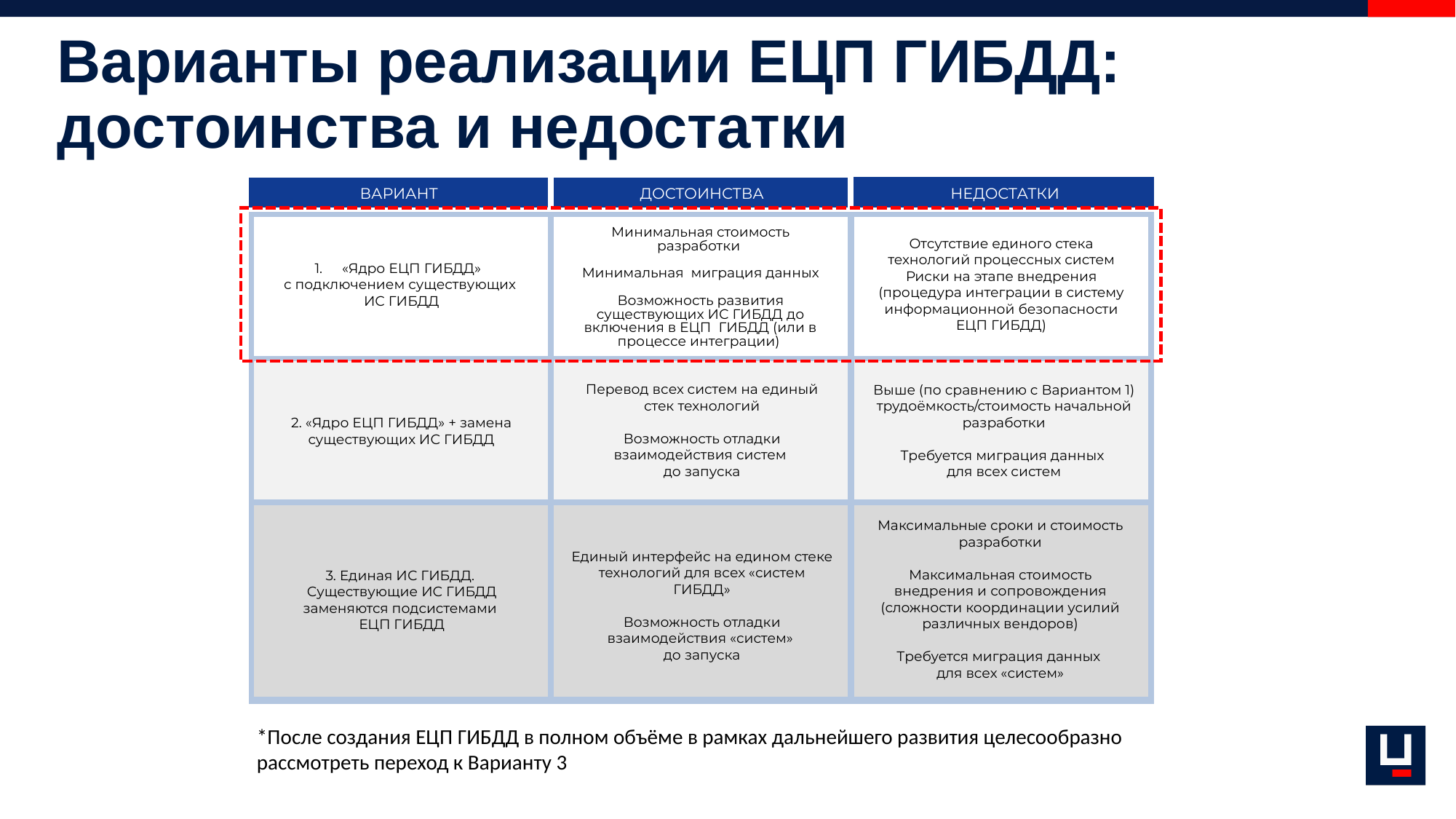

# Варианты реализации ЕЦП ГИБДД: достоинства и недостатки

ДОСТОИНСТВА
ДОСТОИНСТВА
НЕДОСТАТКИ
ВАРИАНТ

Минимальная стоимость разработки

Минимальная  миграция данных

Возможность развития существующих ИС ГИБДД до включения в ЕЦП  ГИБДД (или в процессе интеграции)
Отсутствие единого стека технологий процессных систем
Риски на этапе внедрения (процедура интеграции в систему информационной безопасности ЕЦП ГИБДД)
«Ядро ЕЦП ГИБДД»
с подключением существующих
 ИС ГИБДД

Перевод всех систем на единый стек технологий

Возможность отладки взаимодействия систем
до запуска
Выше (по сравнению с Вариантом 1) трудоёмкость/стоимость начальной разработки

Требуется миграция данных
для всех систем
2. «Ядро ЕЦП ГИБДД» + замена существующих ИС ГИБДД

Максимальные сроки и стоимость разработки

Максимальная стоимость внедрения и сопровождения (сложности координации усилий различных вендоров)

Требуется миграция данных
для всех «систем»
Единый интерфейс на едином стеке технологий для всех «систем ГИБДД»

Возможность отладки взаимодействия «систем»
до запуска
3. Единая ИС ГИБДД.
Существующие ИС ГИБДД заменяются подсистемами
ЕЦП ГИБДД
*После создания ЕЦП ГИБДД в полном объёме в рамках дальнейшего развития целесообразно рассмотреть переход к Варианту 3
7
/32